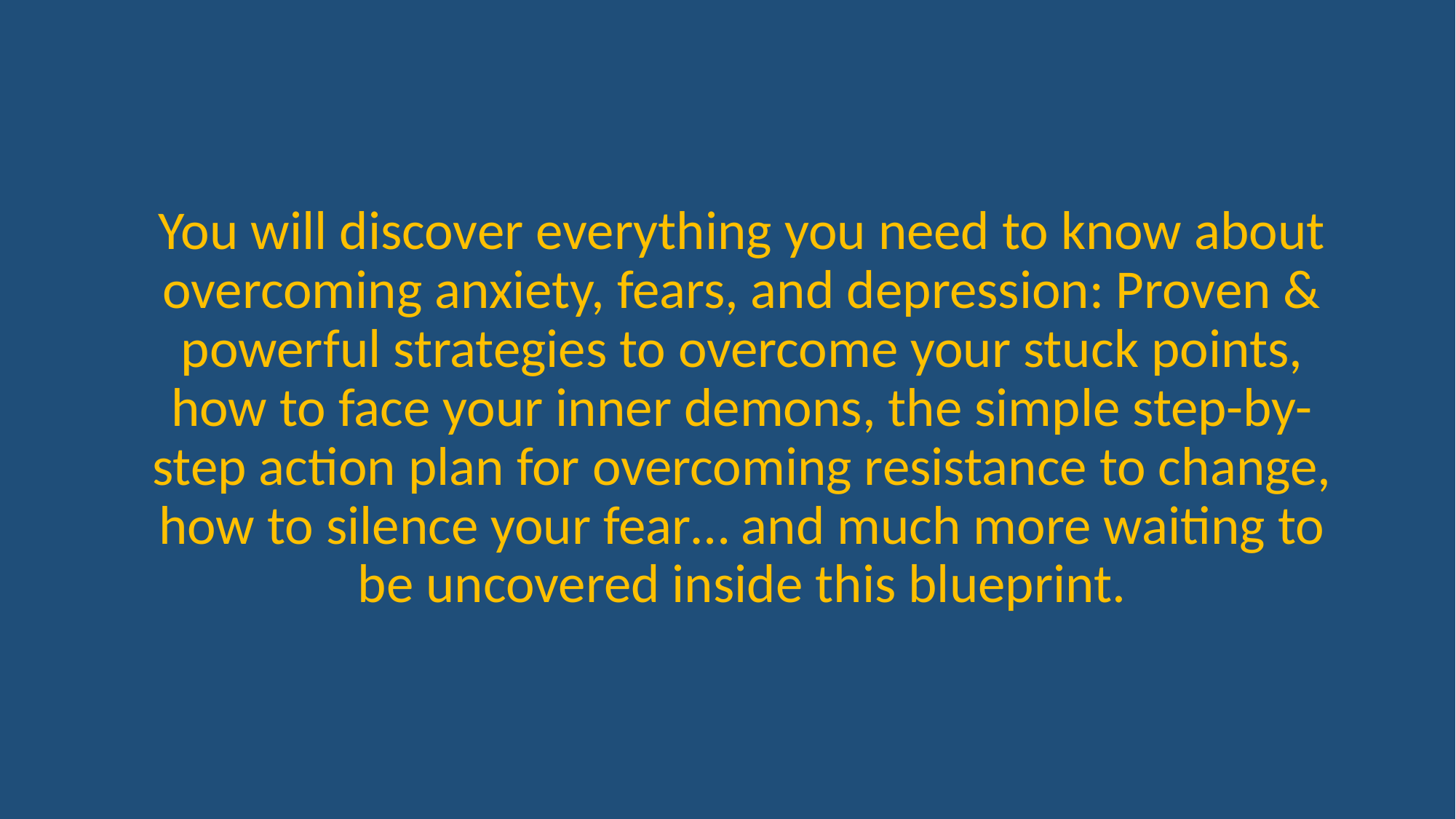

You will discover everything you need to know about overcoming anxiety, fears, and depression: Proven & powerful strategies to overcome your stuck points, how to face your inner demons, the simple step-by-step action plan for overcoming resistance to change, how to silence your fear… and much more waiting to be uncovered inside this blueprint.